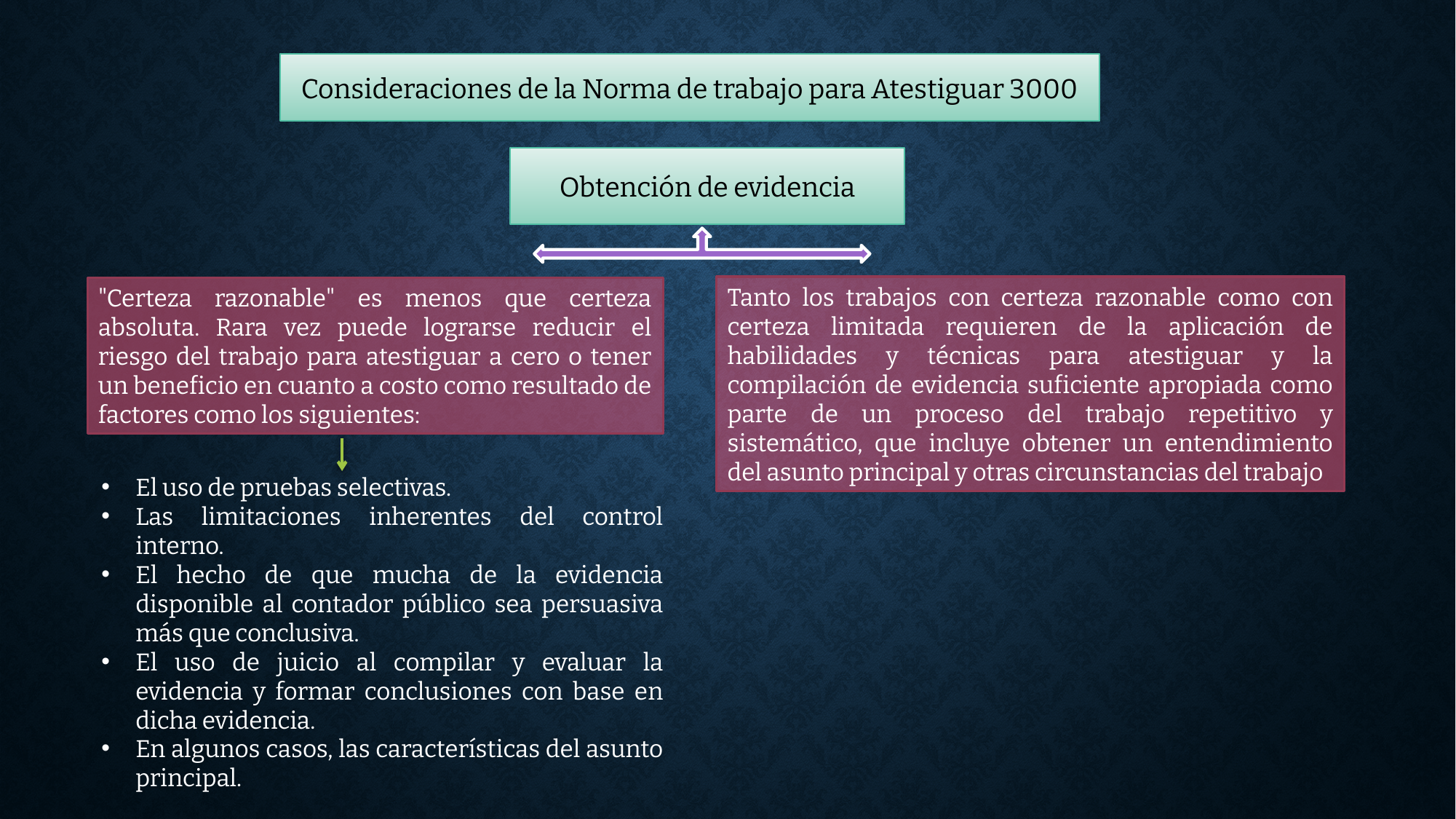

Consideraciones de la Norma de trabajo para Atestiguar 3000
Obtención de evidencia

Tanto los trabajos con certeza razonable como con certeza limitada requieren de la aplicación de habilidades y técnicas para atestiguar y la compilación de evidencia suficiente apropiada como parte de un proceso del trabajo repetitivo y sistemático, que incluye obtener un entendimiento del asunto principal y otras circunstancias del trabajo
"Certeza razonable" es menos que certeza absoluta. Rara vez puede lograrse reducir el riesgo del trabajo para atestiguar a cero o tener un beneficio en cuanto a costo como resultado de factores como los siguientes:
El uso de pruebas selectivas.
Las limitaciones inherentes del control interno.
El hecho de que mucha de la evidencia disponible al contador público sea persuasiva más que conclusiva.
El uso de juicio al compilar y evaluar la evidencia y formar conclusiones con base en dicha evidencia.
En algunos casos, las características del asunto principal.